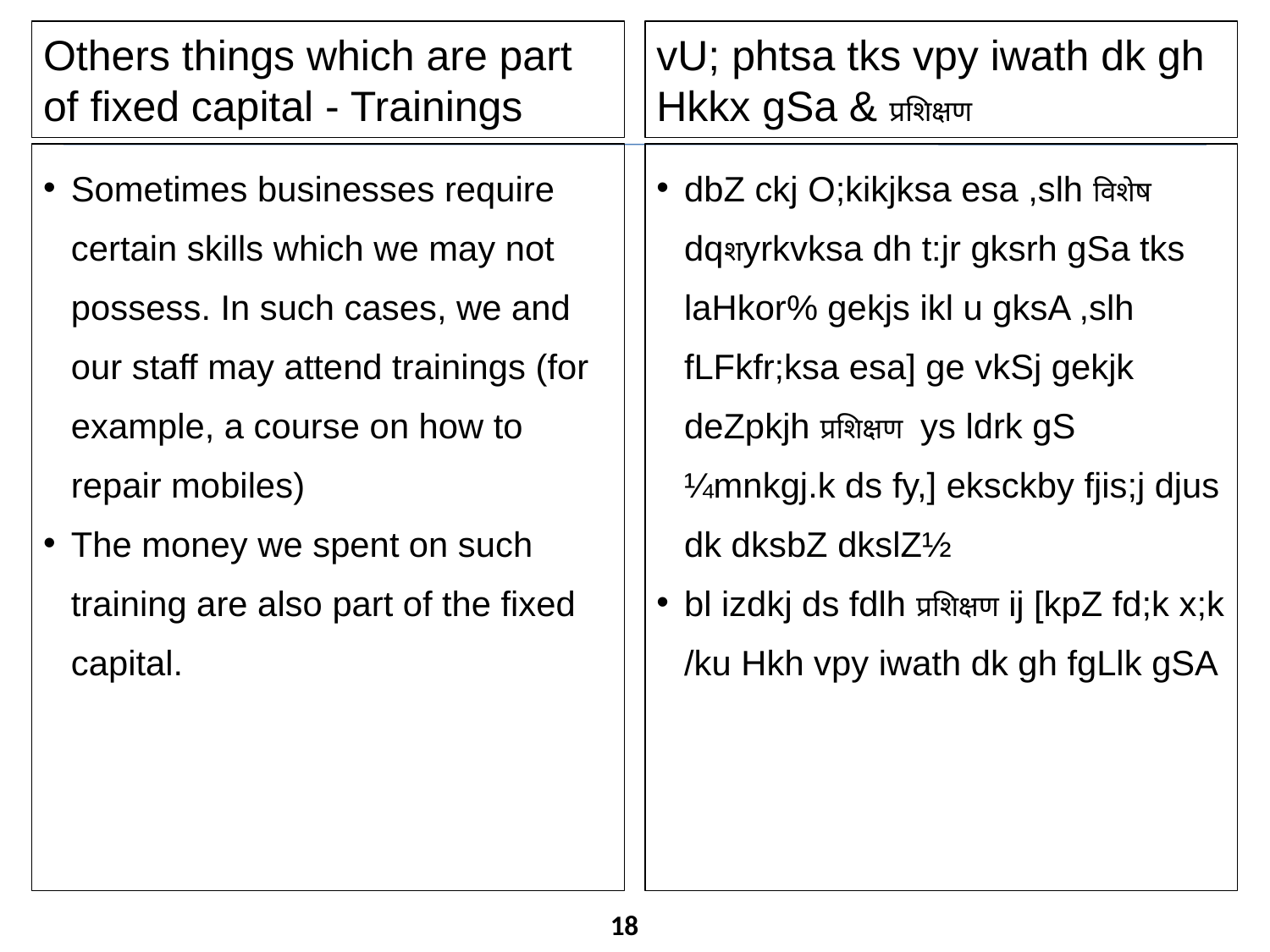

Others things which are part of fixed capital - Trainings
vU; phtsa tks vpy iwath dk gh Hkkx gSa & प्रशिक्षण
Sometimes businesses require certain skills which we may not possess. In such cases, we and our staff may attend trainings (for example, a course on how to repair mobiles)
The money we spent on such training are also part of the fixed capital.
dbZ ckj O;kikjksa esa ,slh विशेष  dqशyrkvksa dh t:jr gksrh gSa tks laHkor% gekjs ikl u gksA ,slh fLFkfr;ksa esa] ge vkSj gekjk deZpkjh प्रशिक्षण  ys ldrk gS ¼mnkgj.k ds fy,] eksckby fjis;j djus dk dksbZ dkslZ½
bl izdkj ds fdlh प्रशिक्षण ij [kpZ fd;k x;k /ku Hkh vpy iwath dk gh fgLlk gSA
18